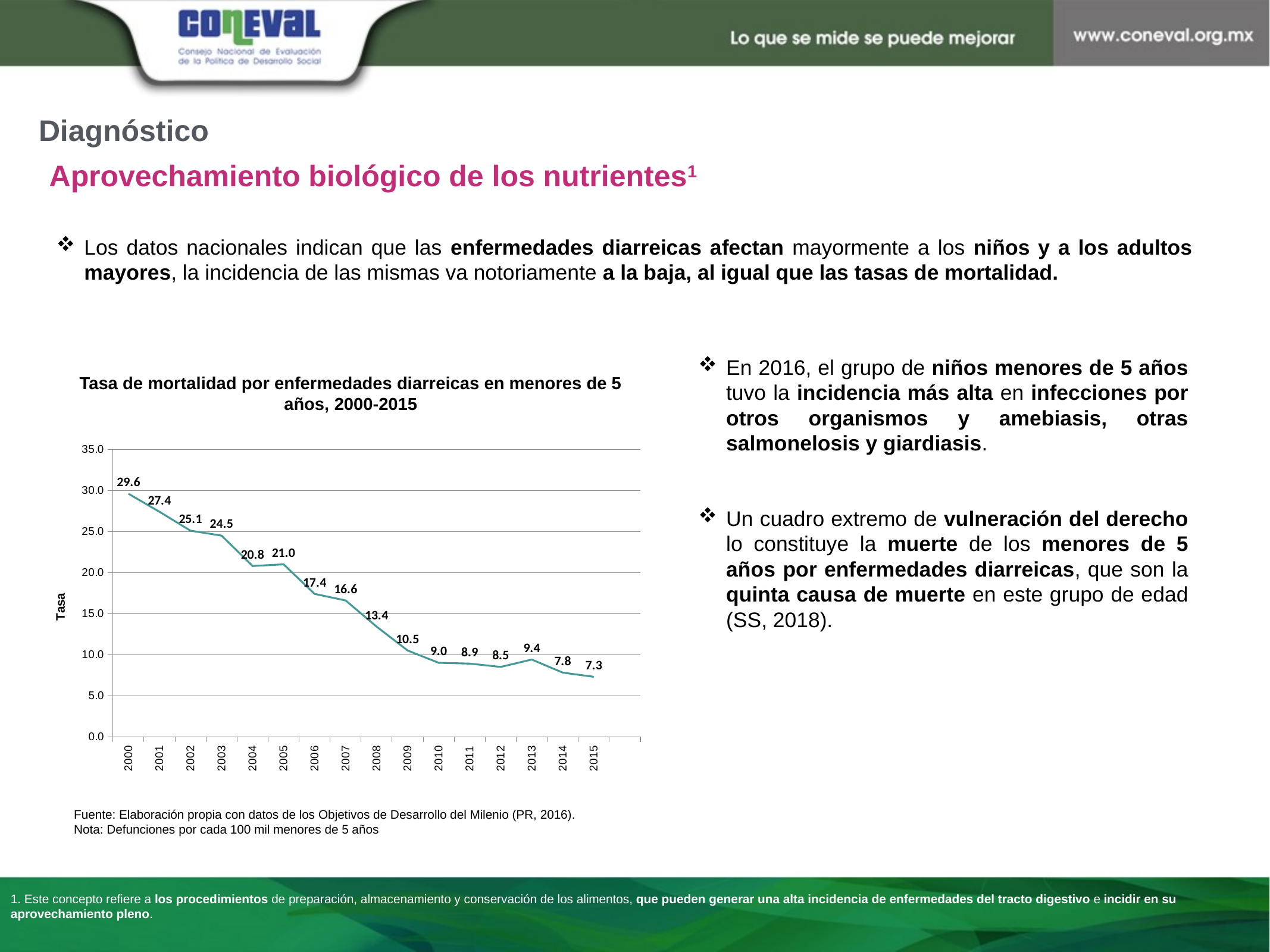

Diagnóstico
Aprovechamiento biológico de los nutrientes1
Los datos nacionales indican que las enfermedades diarreicas afectan mayormente a los niños y a los adultos mayores, la incidencia de las mismas va notoriamente a la baja, al igual que las tasas de mortalidad.
En 2016, el grupo de niños menores de 5 años tuvo la incidencia más alta en infecciones por otros organismos y amebiasis, otras salmonelosis y giardiasis.

Un cuadro extremo de vulneración del derecho lo constituye la muerte de los menores de 5 años por enfermedades diarreicas, que son la quinta causa de muerte en este grupo de edad (SS, 2018).
Tasa de mortalidad por enfermedades diarreicas en menores de 5 años, 2000-2015

### Chart

| Category |  |
|---|---|
| 2000 | 29.6 |
| 2001 | 27.4 |
| 2002 | 25.1 |
| 2003 | 24.5 |
| 2004 | 20.8 |
| 2005 | 21.0 |
| 2006 | 17.4 |
| 2007 | 16.6 |
| 2008 | 13.4 |
| 2009 | 10.5 |
| 2010 | 9.0 |
| 2011 | 8.9 |
| 2012 | 8.5 |
| 2013 | 9.4 |
| 2014 | 7.8 |
| 2015 | 7.294995687263716 |
|  | None |
Fuente: Elaboración propia con datos de los Objetivos de Desarrollo del Milenio (PR, 2016).
Nota: Defunciones por cada 100 mil menores de 5 años
1. Este concepto refiere a los procedimientos de preparación, almacenamiento y conservación de los alimentos, que pueden generar una alta incidencia de enfermedades del tracto digestivo e incidir en su aprovechamiento pleno.